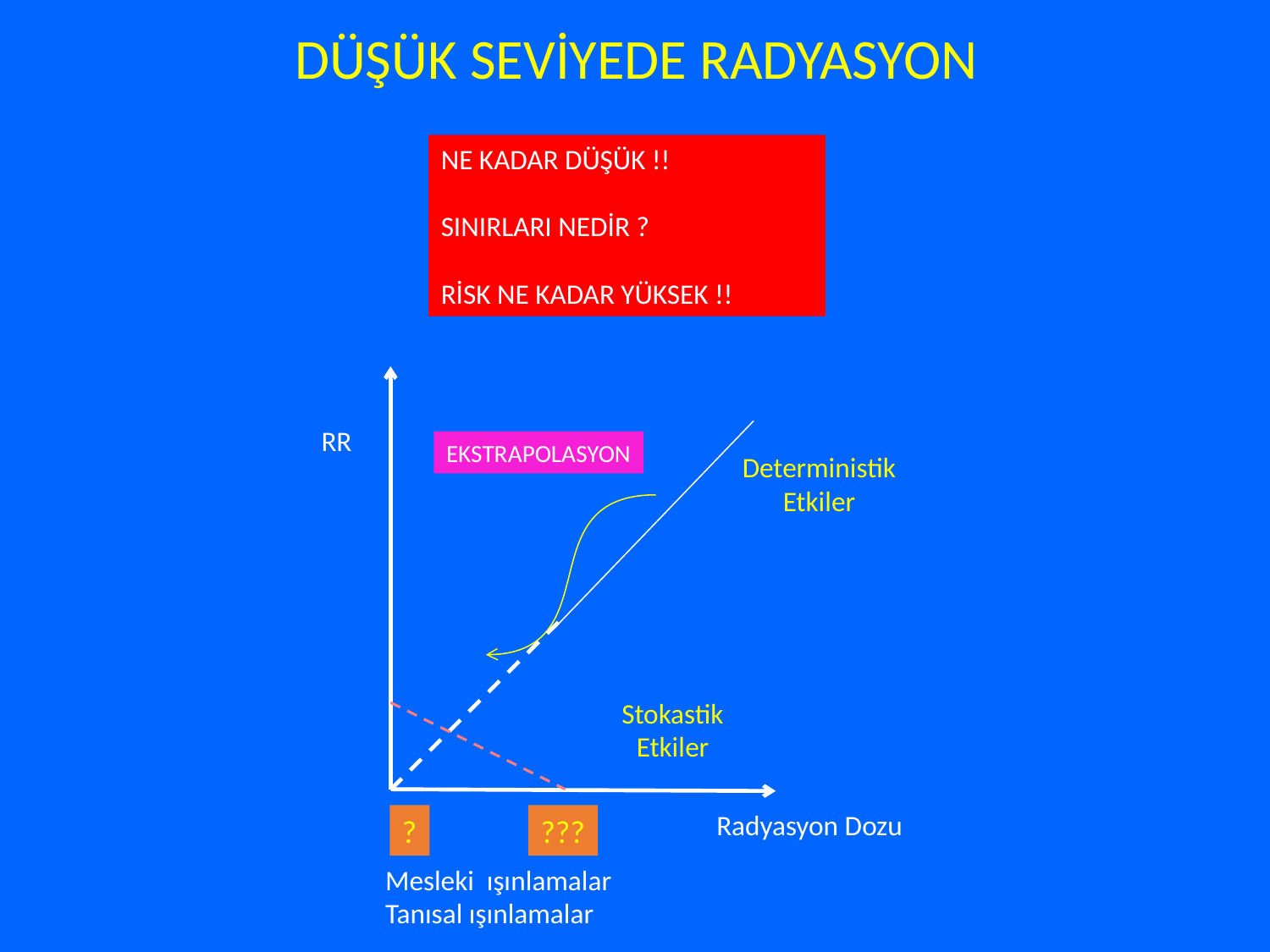

DÜŞÜK SEVİYEDE RADYASYON
NE KADAR DÜŞÜK !!

SINIRLARI NEDİR ?

RİSK NE KADAR YÜKSEK !!
RR

EKSTRAPOLASYON
Deterministik
Etkiler

Stokastik
Etkiler
Radyasyon Dozu
?
???
Mesleki  ışınlamalar
Tanısal ışınlamalar